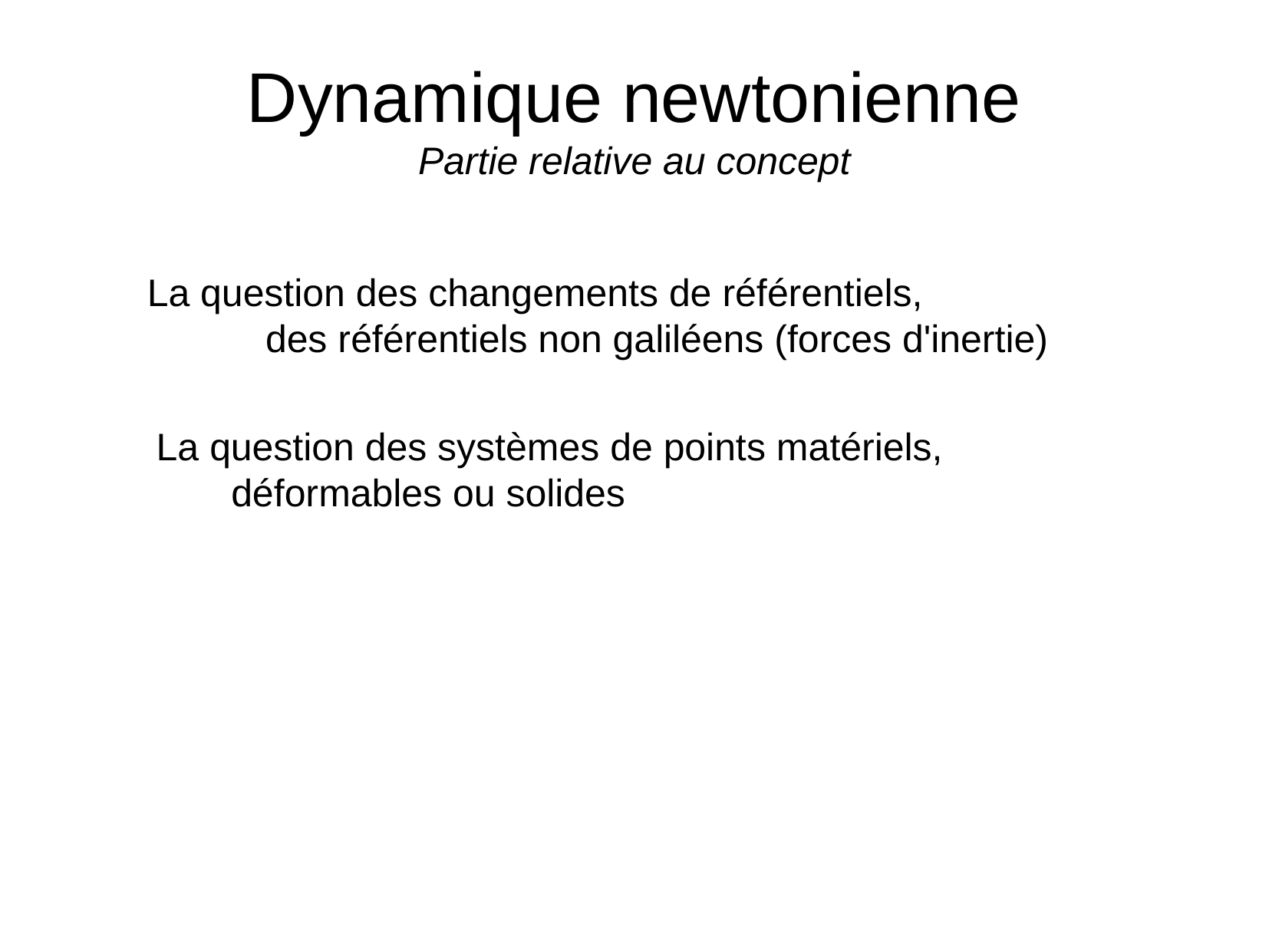

# Dynamique newtonienne Partie relative au concept
La question des changements de référentiels,
           des référentiels non galiléens (forces d'inertie)
La question des systèmes de points matériels,
       déformables ou solides